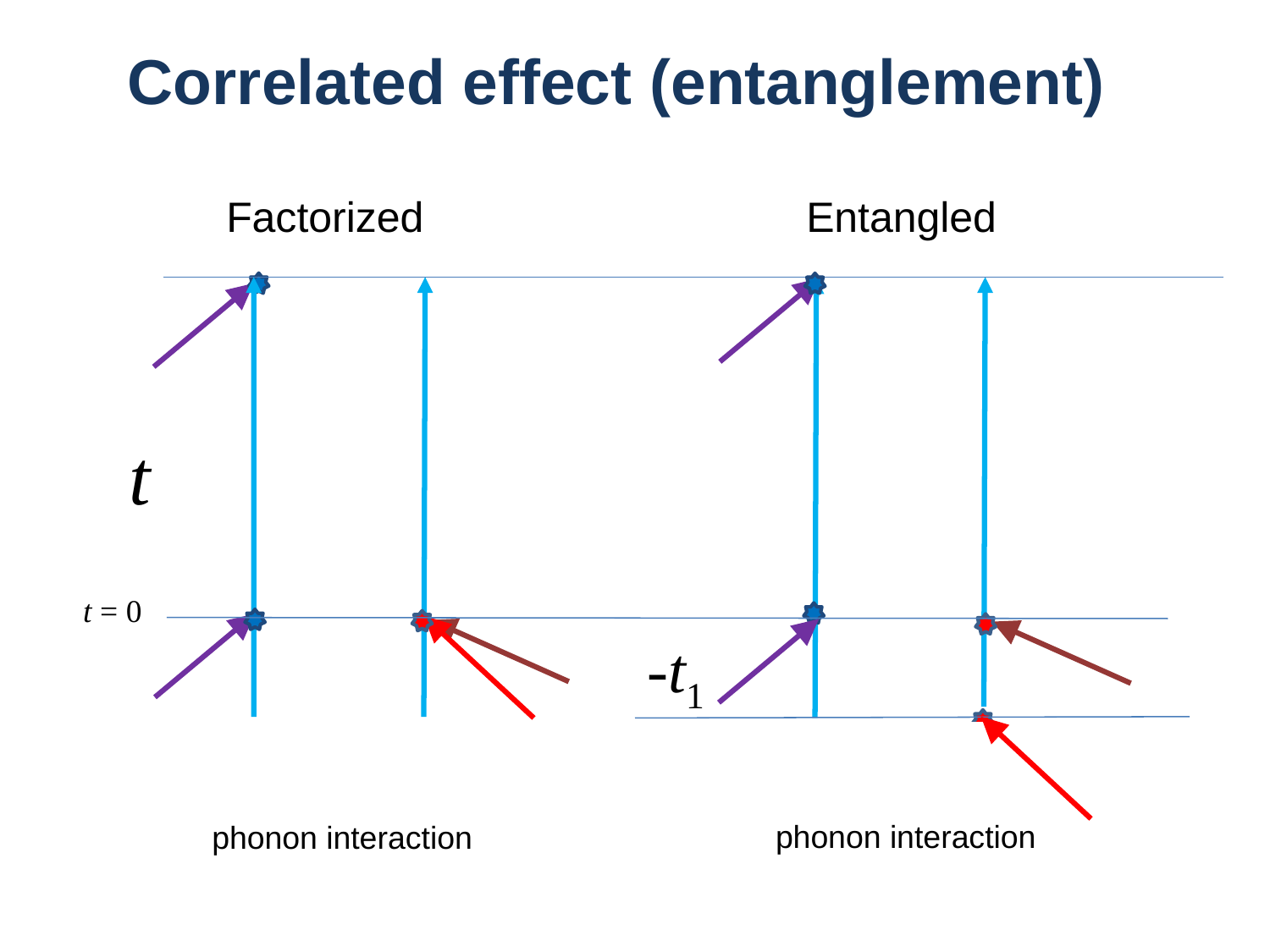

# Correlated effect (entanglement)
Entangled
Factorized

t

t = 0

-t1

phonon interaction
phonon interaction